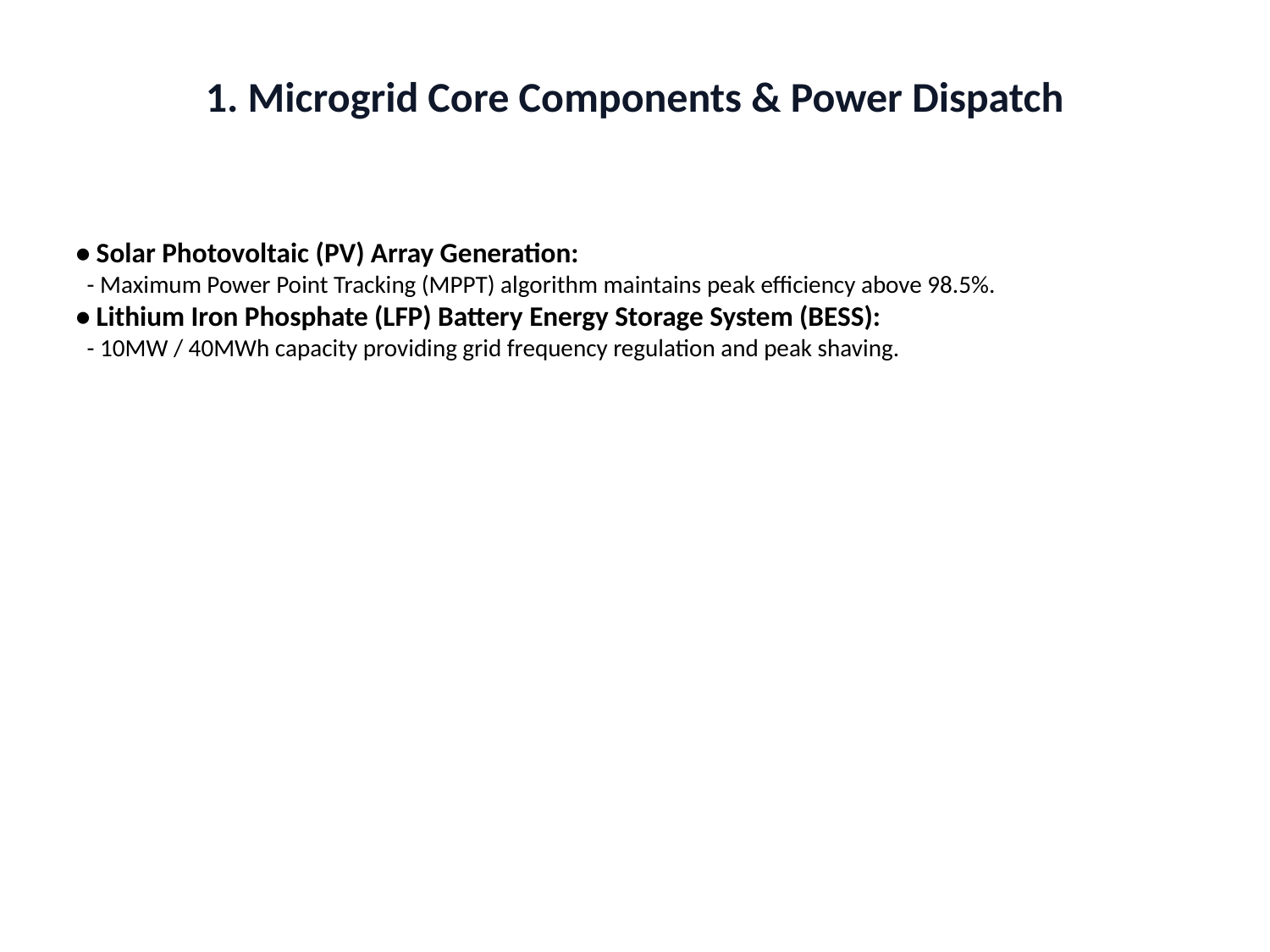

1. Microgrid Core Components & Power Dispatch
• Solar Photovoltaic (PV) Array Generation:
  - Maximum Power Point Tracking (MPPT) algorithm maintains peak efficiency above 98.5%.
• Lithium Iron Phosphate (LFP) Battery Energy Storage System (BESS):
  - 10MW / 40MWh capacity providing grid frequency regulation and peak shaving.